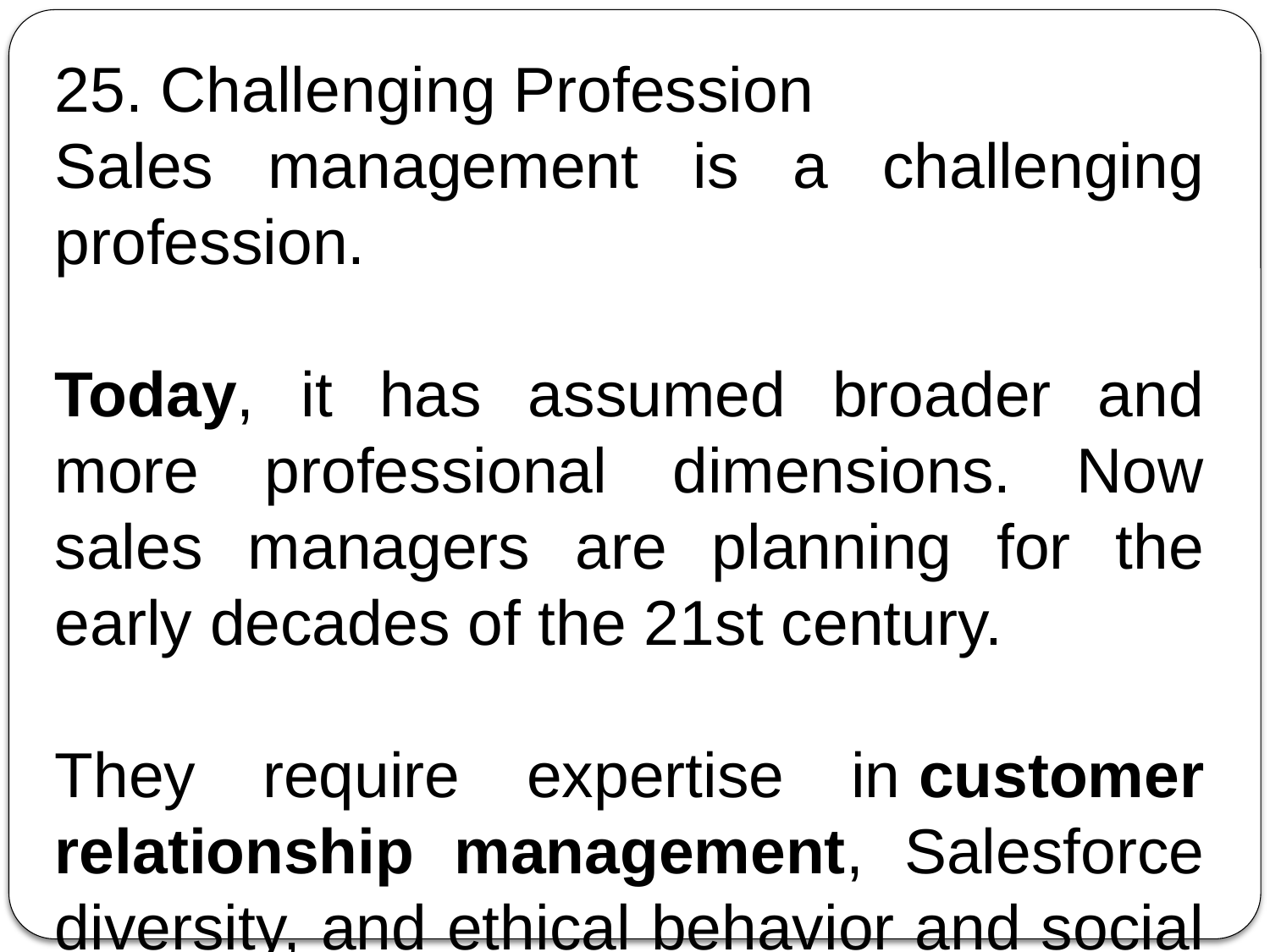

25. Challenging Profession
Sales management is a challenging profession.

Today, it has assumed broader and more professional dimensions. Now sales managers are planning for the early decades of the 21st century.

They require expertise in customer relationship management, Salesforce diversity, and ethical behavior and social responsibility.